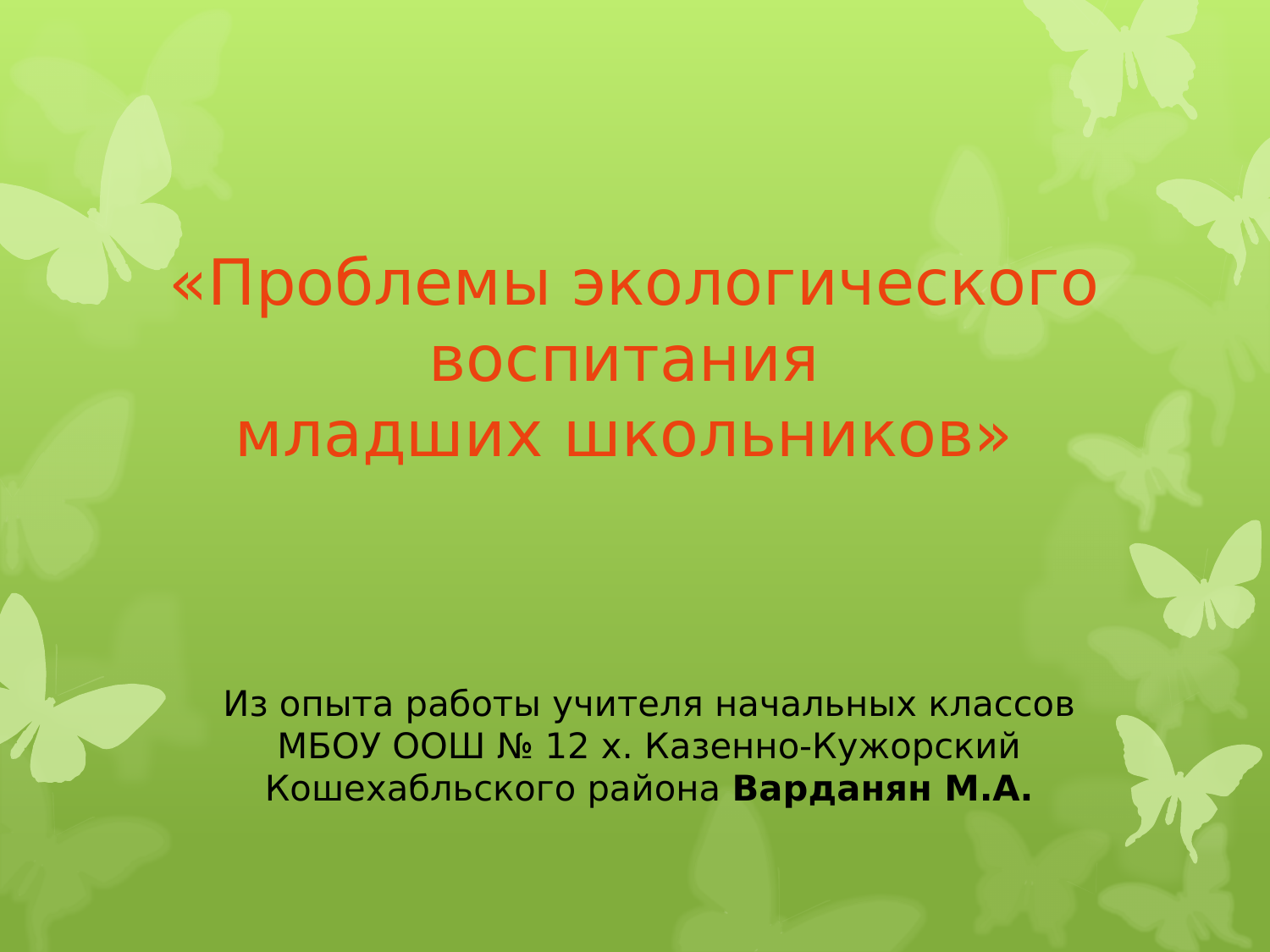

# «Проблемы экологического воспитания младших школьников»
Из опыта работы учителя начальных классов МБОУ ООШ № 12 х. Казенно-Кужорский Кошехабльского района Варданян М.А.